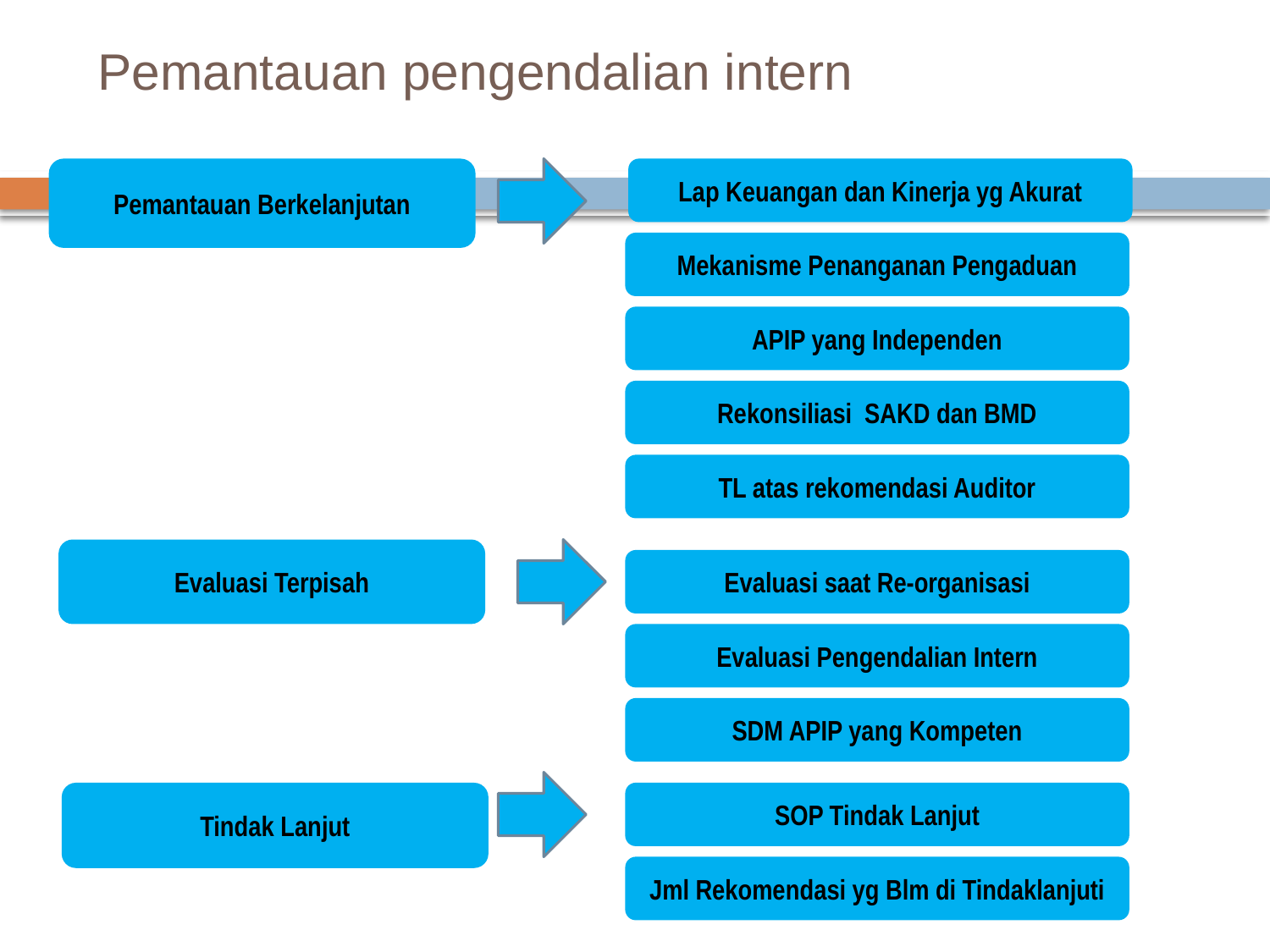

# Pemantauan pengendalian intern
Pemantauan Berkelanjutan

Lap Keuangan dan Kinerja yg Akurat
Mekanisme Penanganan Pengaduan
APIP yang Independen
Rekonsiliasi  SAKD dan BMD
TL atas rekomendasi Auditor

Evaluasi Terpisah
Evaluasi saat Re-organisasi
Evaluasi Pengendalian Intern
SDM APIP yang Kompeten

SOP Tindak Lanjut
Tindak Lanjut
Jml Rekomendasi yg Blm di Tindaklanjuti